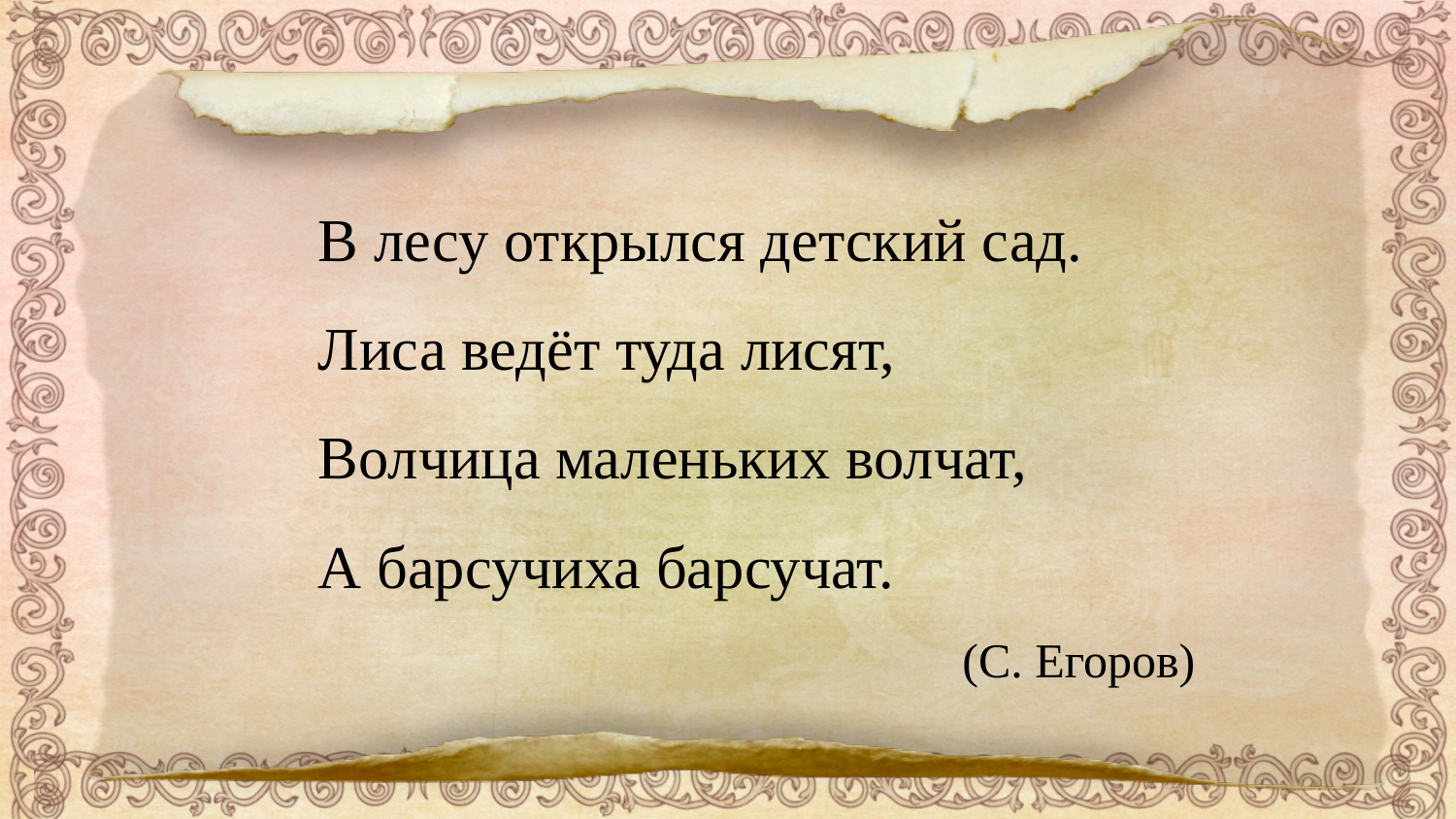

В лесу открылся детский сад.
Лиса ведёт туда лисят,
Волчица маленьких волчат,
А барсучиха барсучат.
(С. Егоров)